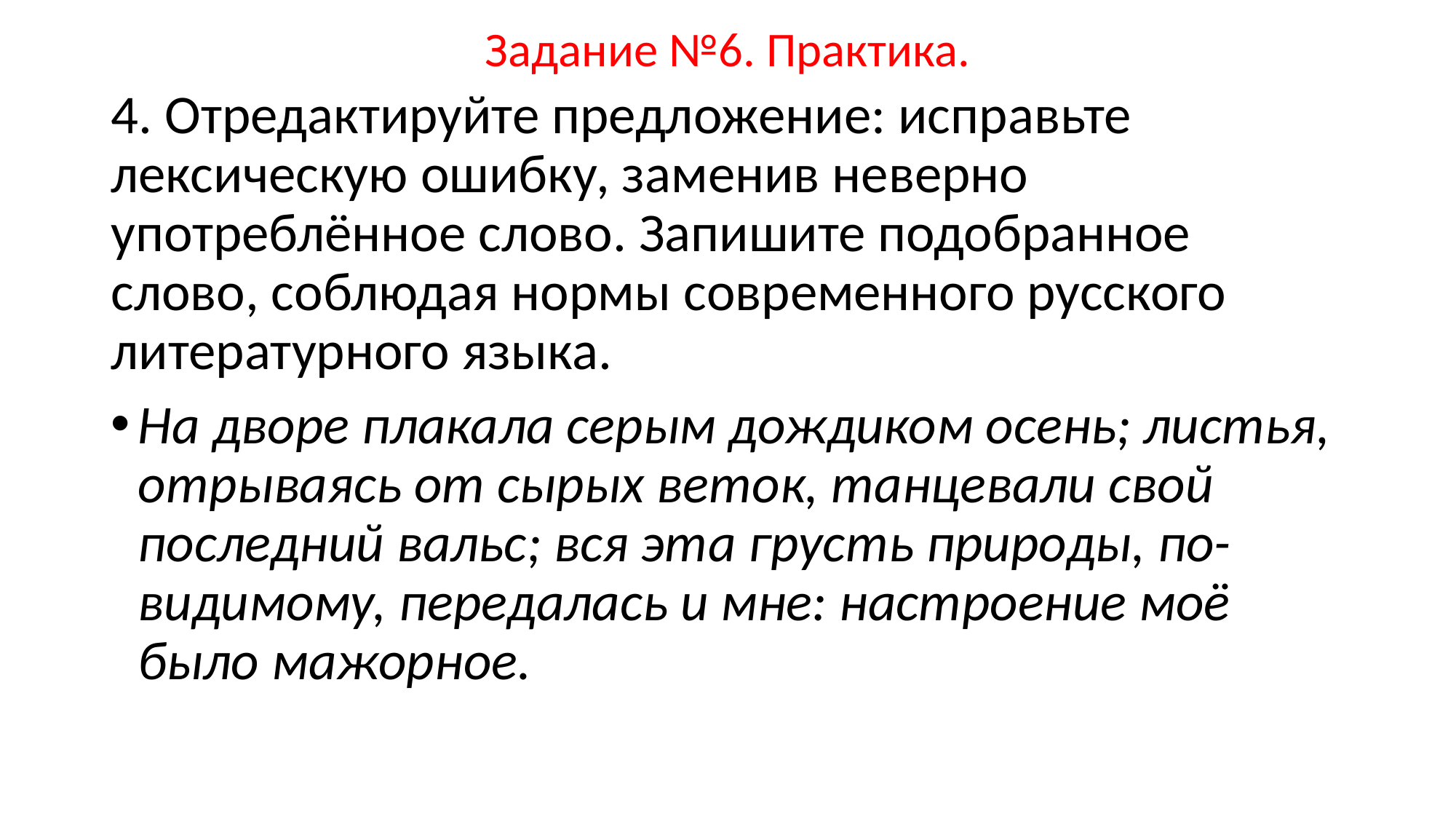

# Задание №6. Практика.
4. Отредактируйте предложение: исправьте лексическую ошибку, заменив неверно употреблённое слово. Запишите подобранное слово, соблюдая нормы современного русского литературного языка.
На дворе плакала серым дождиком осень; листья, отрываясь от сырых веток, танцевали свой последний вальс; вся эта грусть природы, по- видимому, передалась и мне: настроение моё было мажорное.